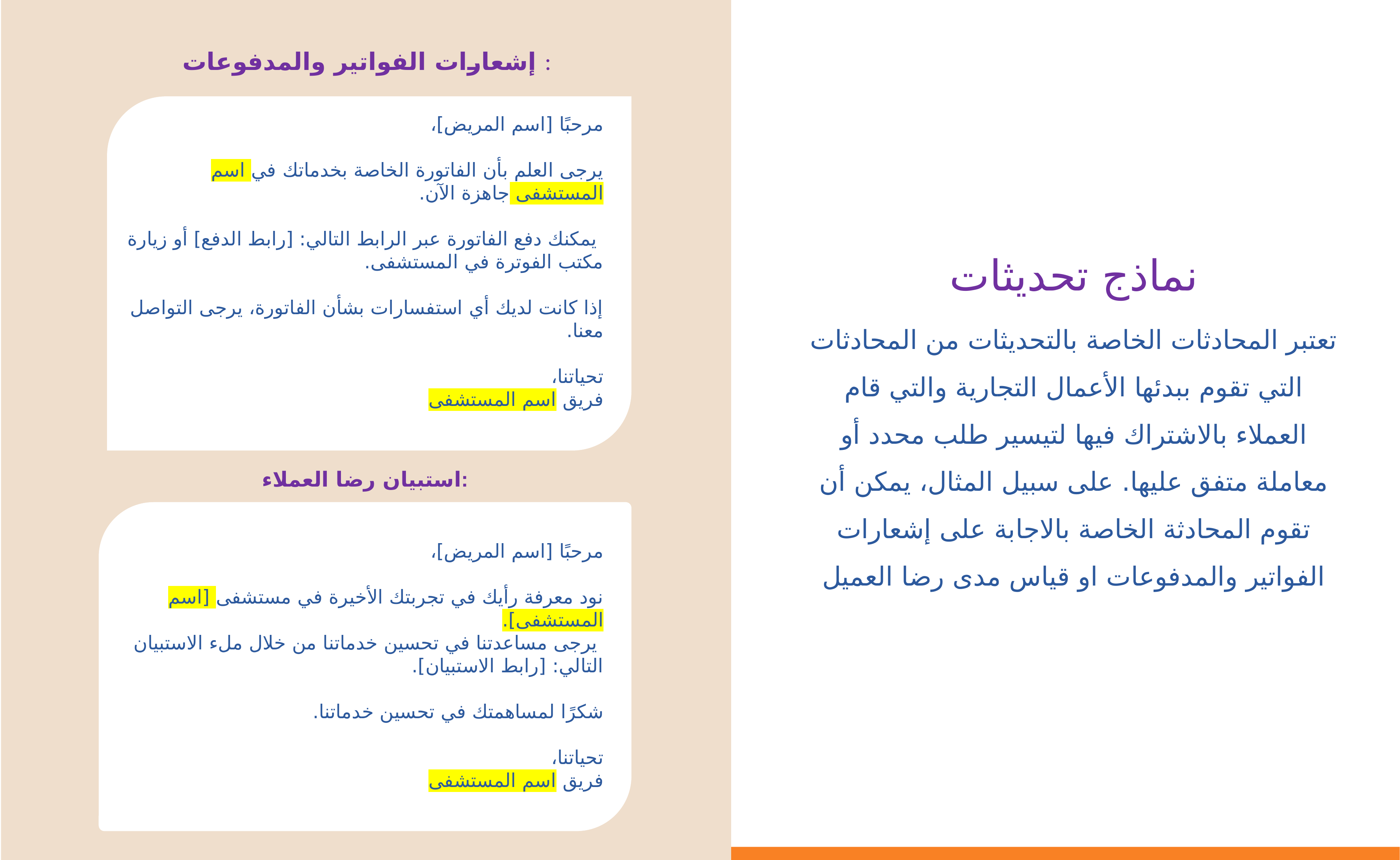

إشعارات الفواتير والمدفوعات :

مرحبًا [اسم المريض]،

يرجى العلم بأن الفاتورة الخاصة بخدماتك في اسم المستشفى جاهزة الآن.

 يمكنك دفع الفاتورة عبر الرابط التالي: [رابط الدفع] أو زيارة مكتب الفوترة في المستشفى.

إذا كانت لديك أي استفسارات بشأن الفاتورة، يرجى التواصل معنا.

تحياتنا،
فريق اسم المستشفى
نماذج تحديثات
تعتبر المحادثات الخاصة بالتحديثات من المحادثات التي تقوم ببدئها الأعمال التجارية والتي قام العملاء بالاشتراك فيها لتيسير طلب محدد أو معاملة متفق عليها. على سبيل المثال، يمكن أن تقوم المحادثة الخاصة بالاجابة على إشعارات الفواتير والمدفوعات او قياس مدى رضا العميل
استبيان رضا العملاء:

مرحبًا [اسم المريض]،

نود معرفة رأيك في تجربتك الأخيرة في مستشفى [اسم المستشفى].
 يرجى مساعدتنا في تحسين خدماتنا من خلال ملء الاستبيان التالي: [رابط الاستبيان].

شكرًا لمساهمتك في تحسين خدماتنا.

تحياتنا،
فريق اسم المستشفى